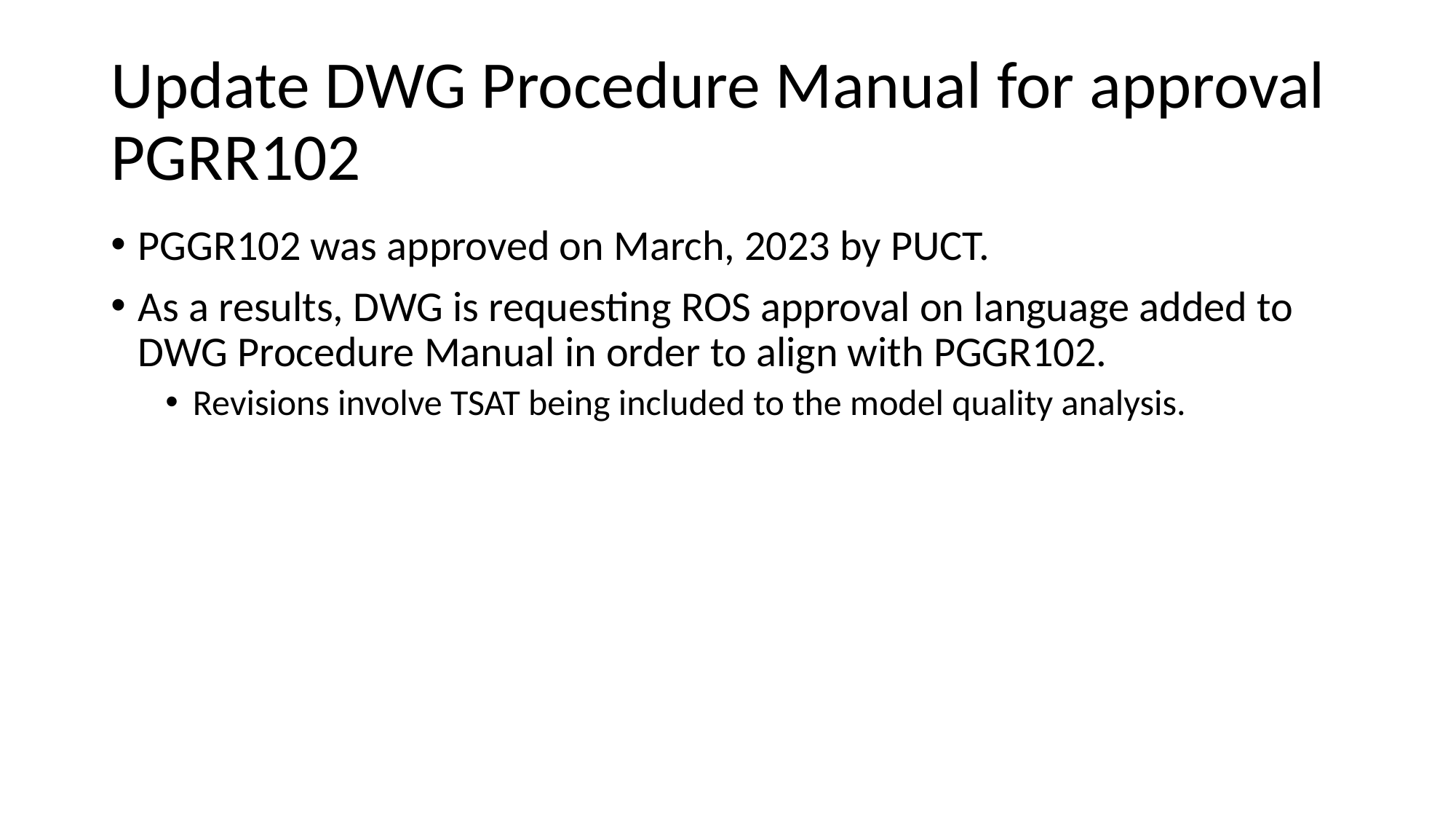

# Update DWG Procedure Manual for approval PGRR102
PGGR102 was approved on March, 2023 by PUCT.
As a results, DWG is requesting ROS approval on language added to DWG Procedure Manual in order to align with PGGR102.
Revisions involve TSAT being included to the model quality analysis.